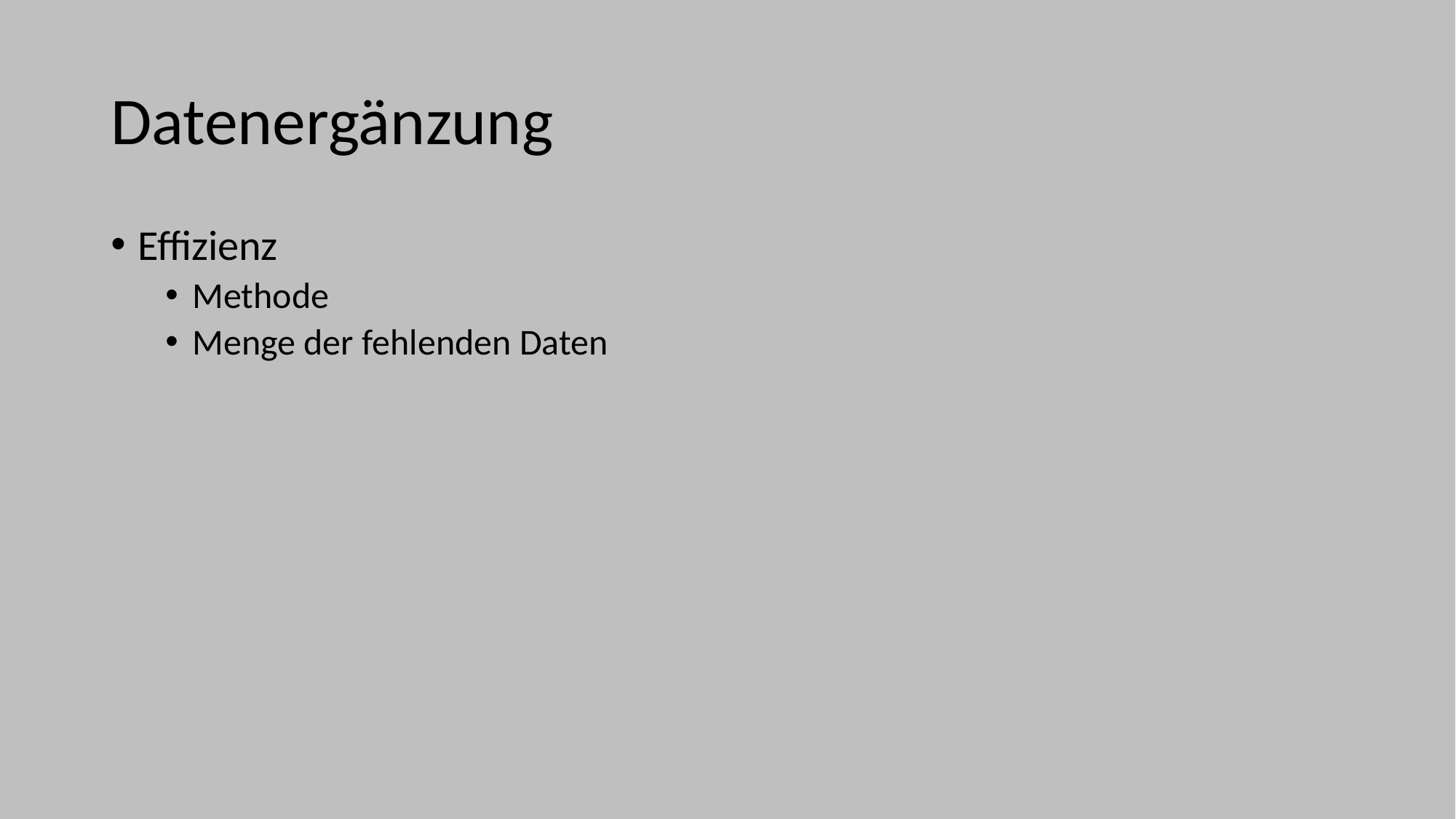

Datenergänzung
Effizienz
Methode
Menge der fehlenden Daten